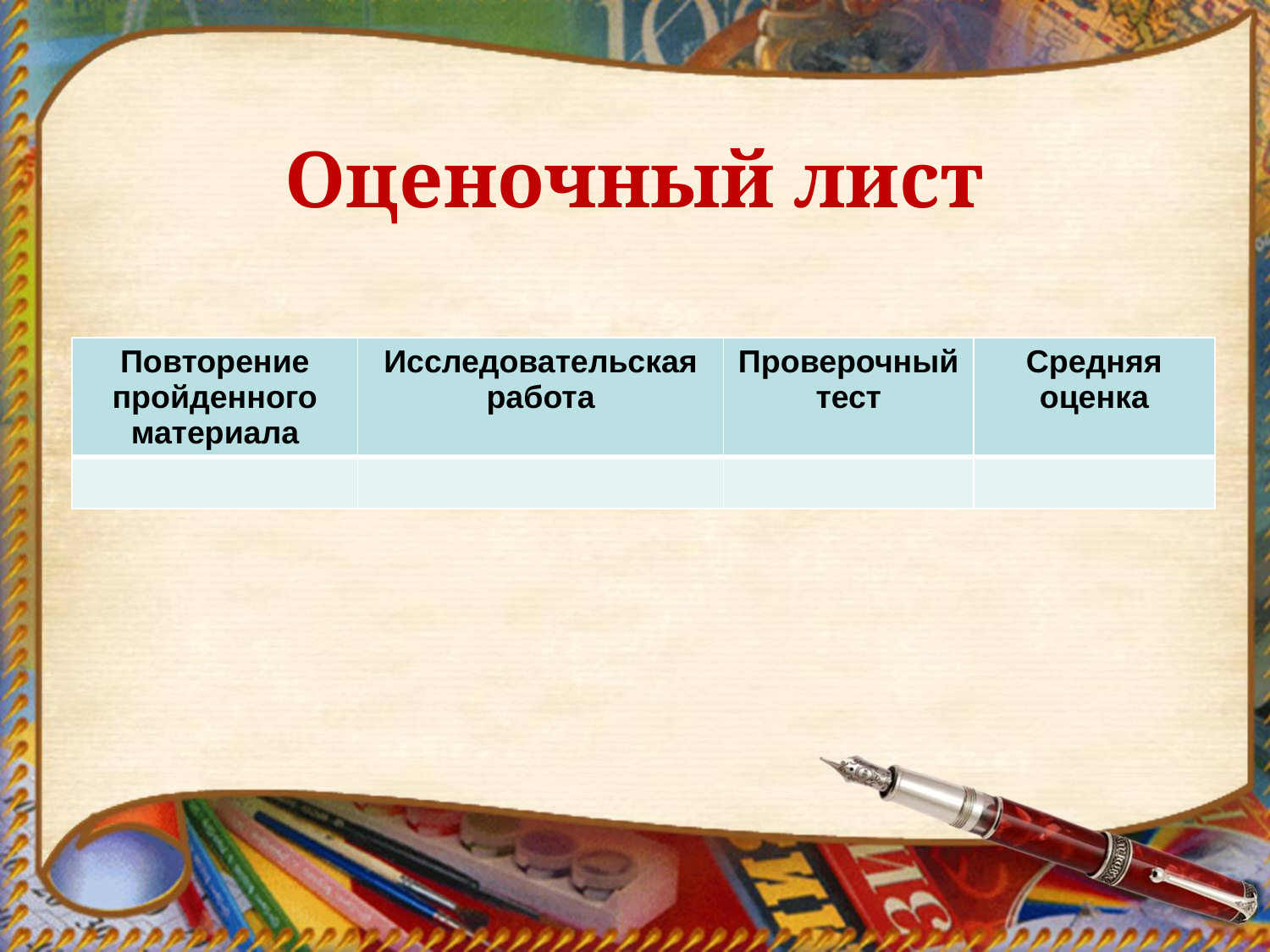

# Оценочный лист
| Повторение пройденного материала | Исследовательская работа | Проверочный тест | Средняя оценка |
| --- | --- | --- | --- |
|  |  |  |  |